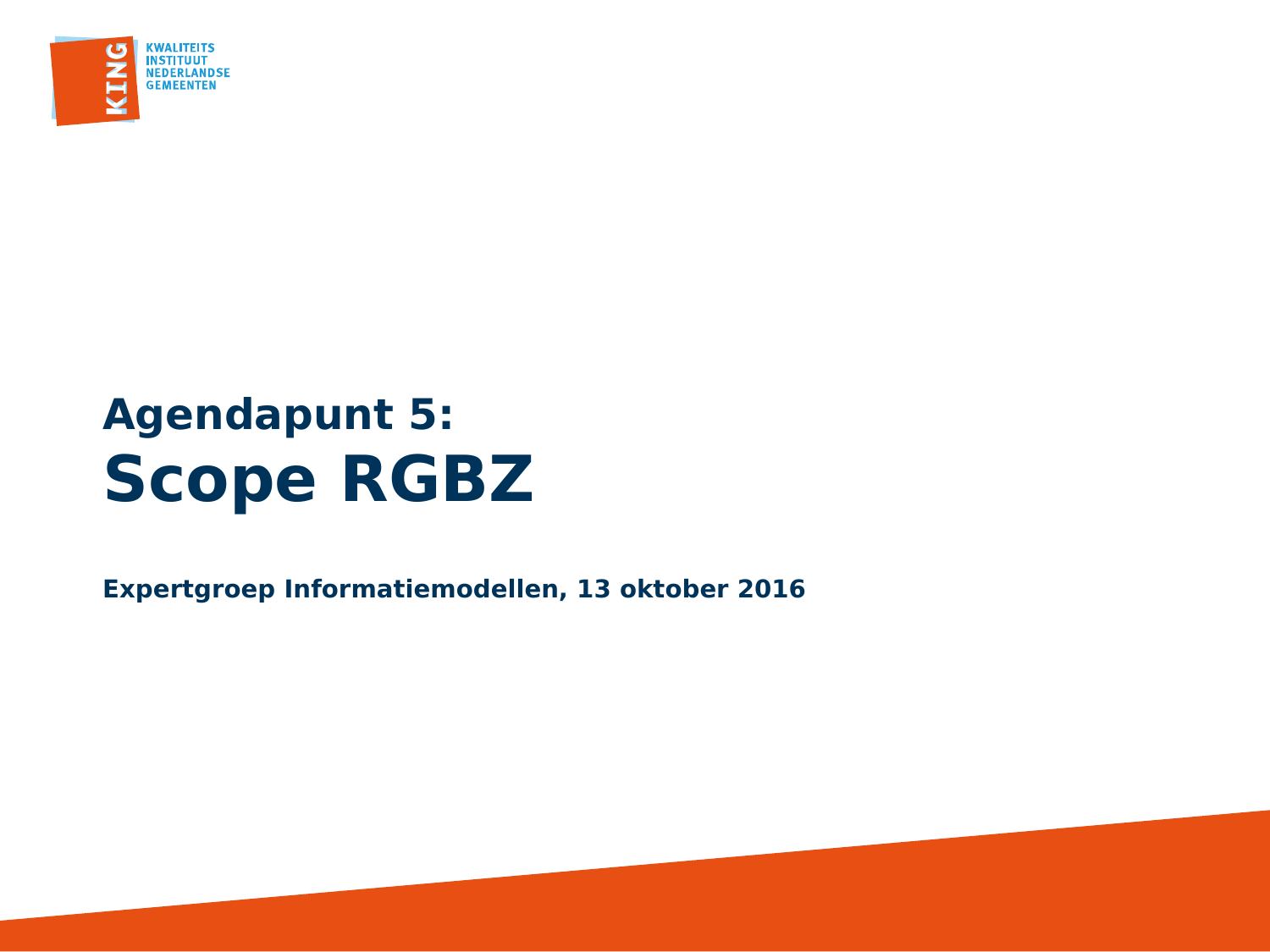

# Agendapunt 5: Scope RGBZ Expertgroep Informatiemodellen, 13 oktober 2016